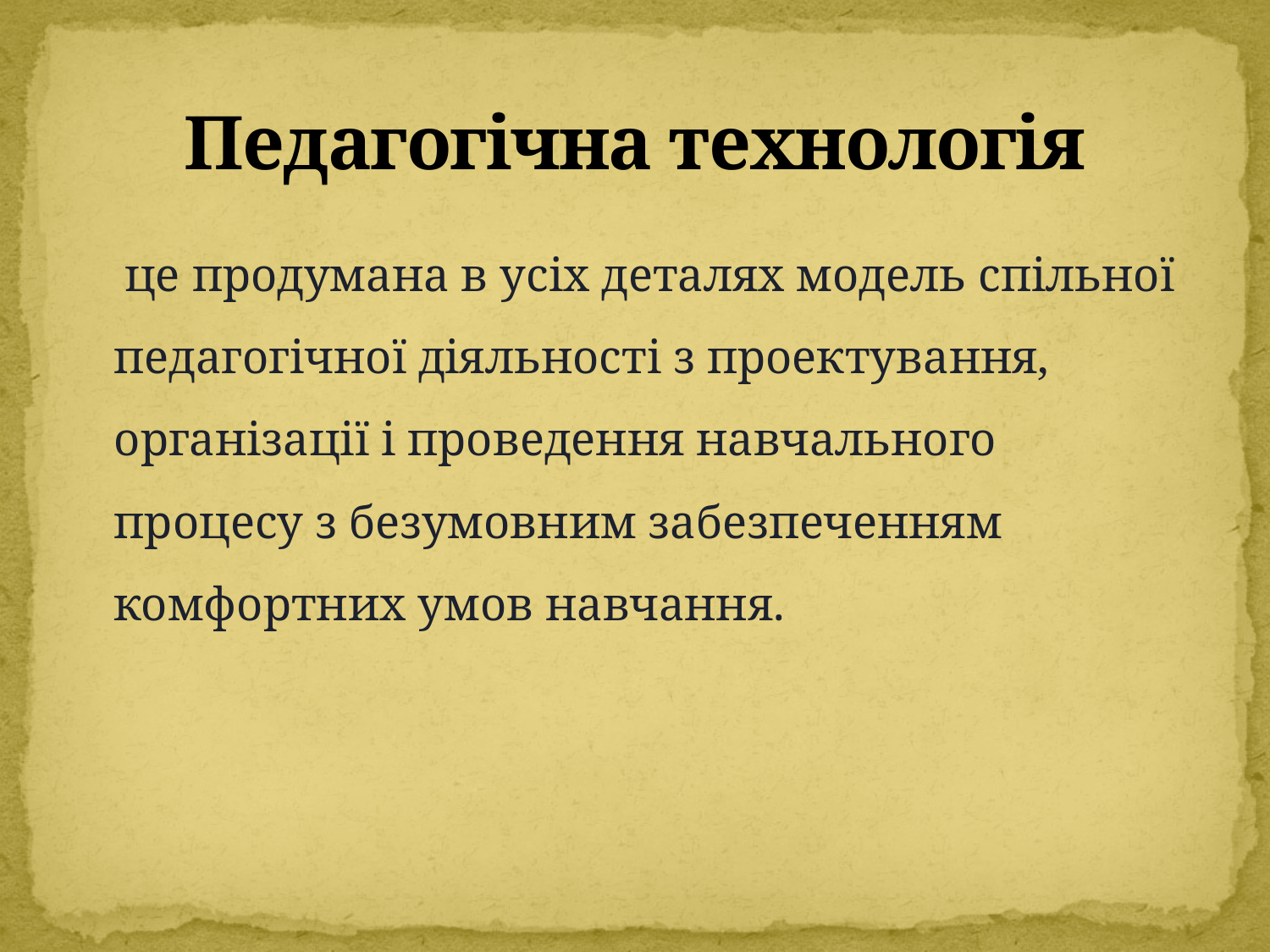

# Педагогічна технологія
 це продумана в усіх деталях модель спільної педагогічної діяльності з проектування, організації і проведення навчального процесу з безумовним забезпеченням комфортних умов навчання.